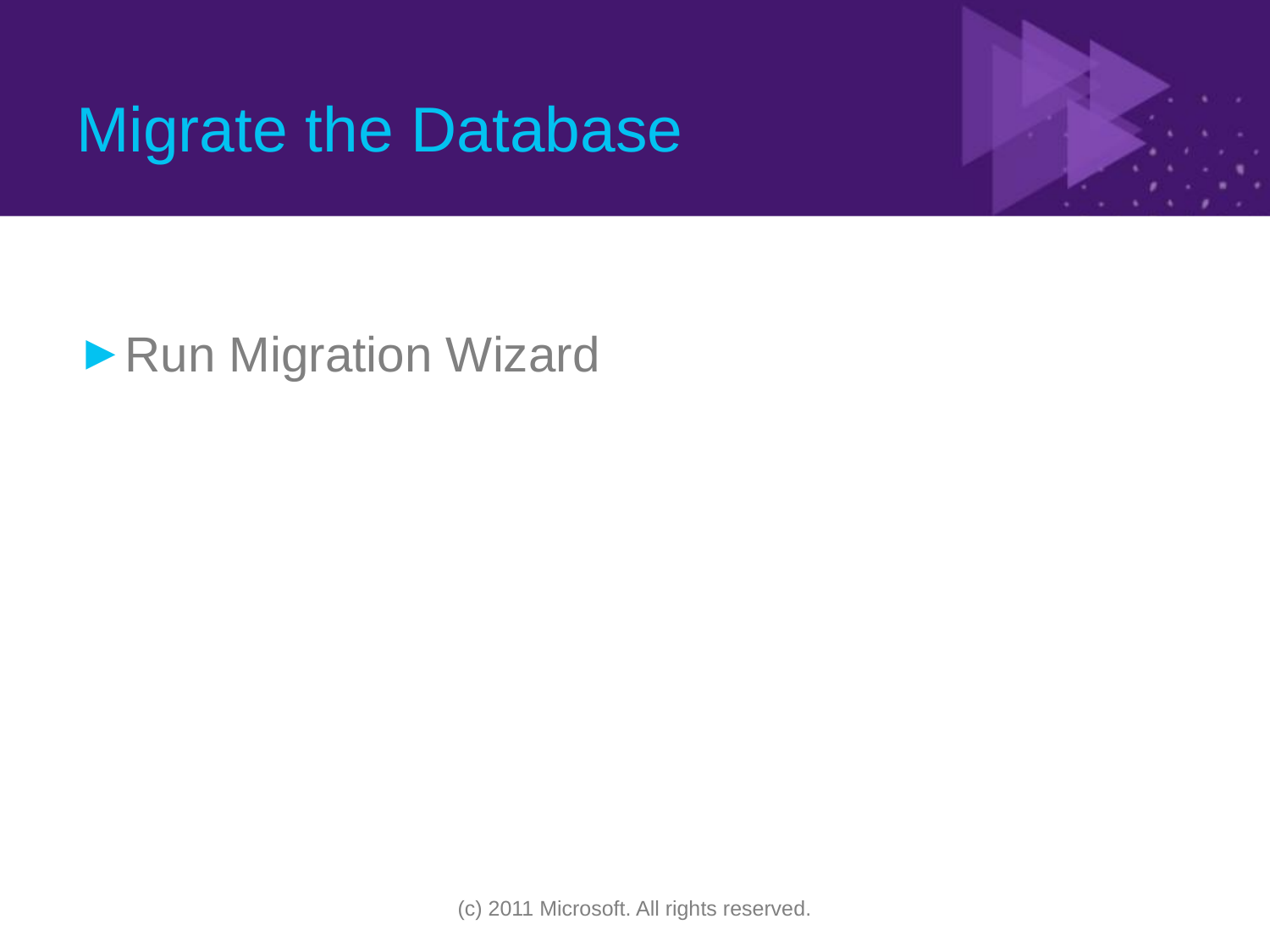

# Migrate the Database
Run Migration Wizard
(c) 2011 Microsoft. All rights reserved.